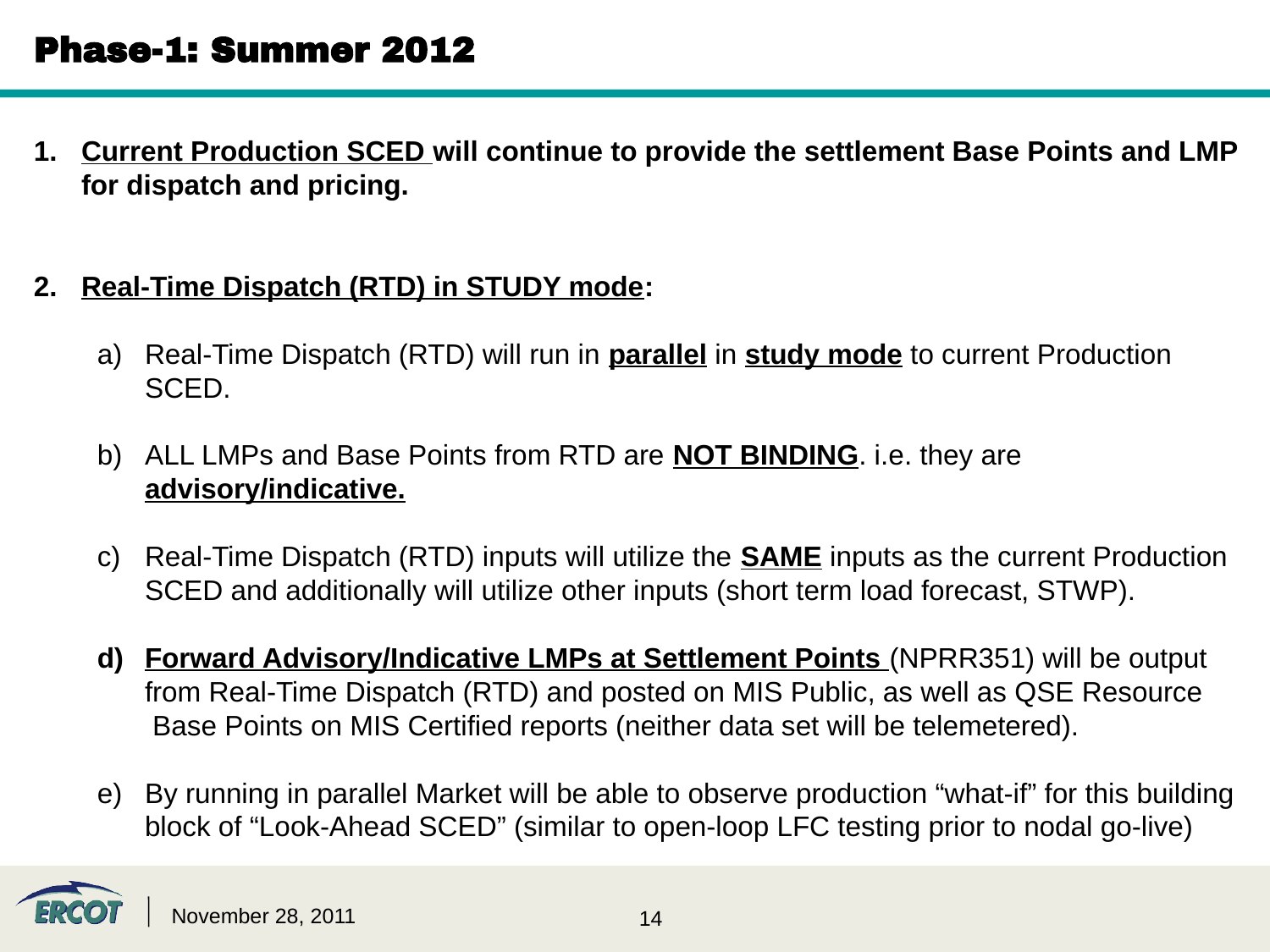

# Phase-1: Summer 2012
Current Production SCED will continue to provide the settlement Base Points and LMP for dispatch and pricing.

Real-Time Dispatch (RTD) in STUDY mode:

Real-Time Dispatch (RTD) will run in parallel in study mode to current Production SCED.

ALL LMPs and Base Points from RTD are NOT BINDING. i.e. they are advisory/indicative.

Real-Time Dispatch (RTD) inputs will utilize the SAME inputs as the current Production SCED and additionally will utilize other inputs (short term load forecast, STWP).

Forward Advisory/Indicative LMPs at Settlement Points (NPRR351) will be output from Real-Time Dispatch (RTD) and posted on MIS Public, as well as QSE Resource  Base Points on MIS Certified reports (neither data set will be telemetered).

By running in parallel Market will be able to observe production “what-if” for this building block of “Look-Ahead SCED” (similar to open-loop LFC testing prior to nodal go-live)

November 28, 2011